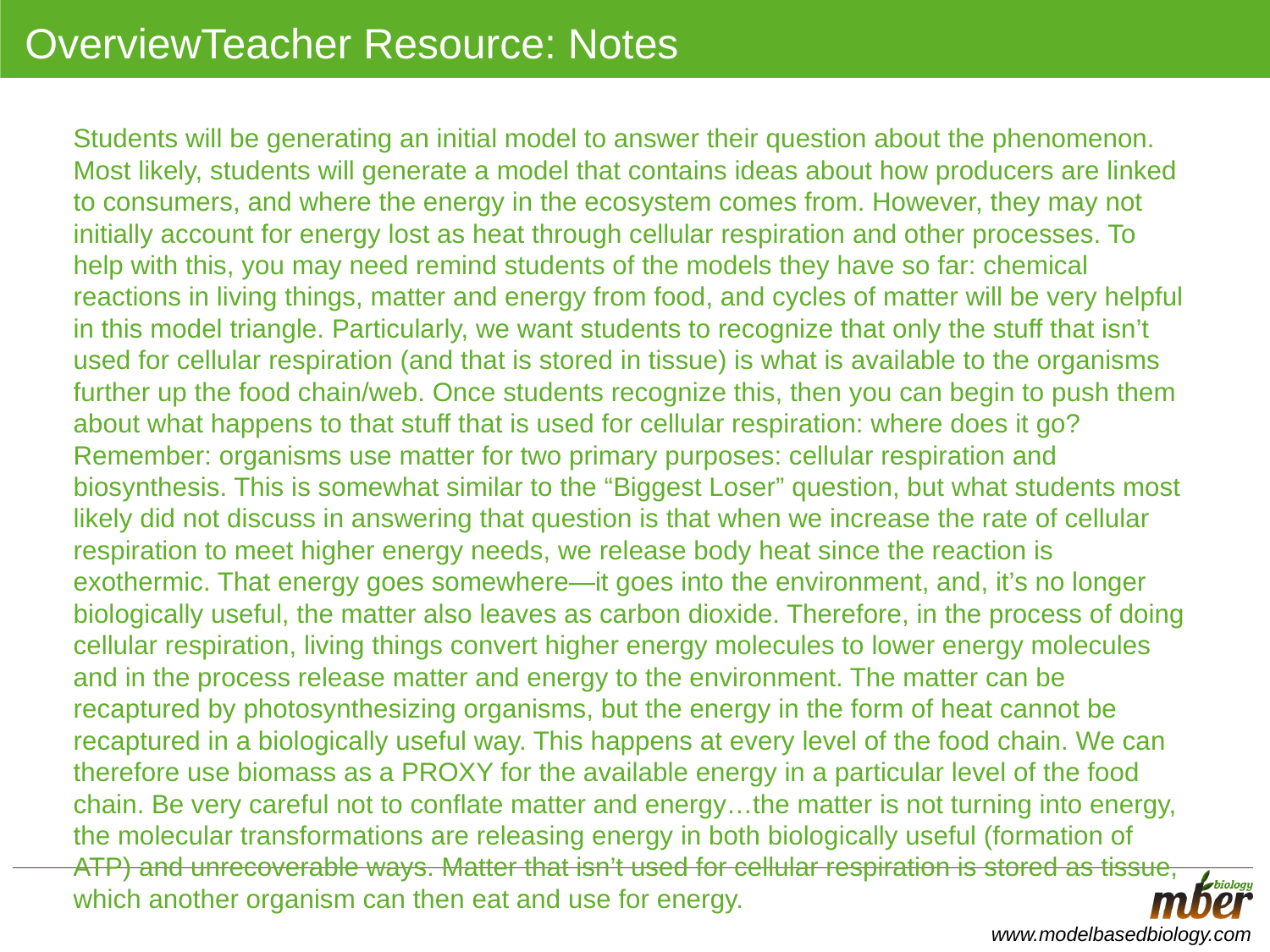

# OverviewTeacher Resource: Notes
Students will be generating an initial model to answer their question about the phenomenon. Most likely, students will generate a model that contains ideas about how producers are linked to consumers, and where the energy in the ecosystem comes from. However, they may not initially account for energy lost as heat through cellular respiration and other processes. To help with this, you may need remind students of the models they have so far: chemical reactions in living things, matter and energy from food, and cycles of matter will be very helpful in this model triangle. Particularly, we want students to recognize that only the stuff that isn’t used for cellular respiration (and that is stored in tissue) is what is available to the organisms further up the food chain/web. Once students recognize this, then you can begin to push them about what happens to that stuff that is used for cellular respiration: where does it go? Remember: organisms use matter for two primary purposes: cellular respiration and biosynthesis. This is somewhat similar to the “Biggest Loser” question, but what students most likely did not discuss in answering that question is that when we increase the rate of cellular respiration to meet higher energy needs, we release body heat since the reaction is exothermic. That energy goes somewhere—it goes into the environment, and, it’s no longer biologically useful, the matter also leaves as carbon dioxide. Therefore, in the process of doing cellular respiration, living things convert higher energy molecules to lower energy molecules and in the process release matter and energy to the environment. The matter can be recaptured by photosynthesizing organisms, but the energy in the form of heat cannot be recaptured in a biologically useful way. This happens at every level of the food chain. We can therefore use biomass as a PROXY for the available energy in a particular level of the food chain. Be very careful not to conflate matter and energy…the matter is not turning into energy, the molecular transformations are releasing energy in both biologically useful (formation of ATP) and unrecoverable ways. Matter that isn’t used for cellular respiration is stored as tissue, which another organism can then eat and use for energy.